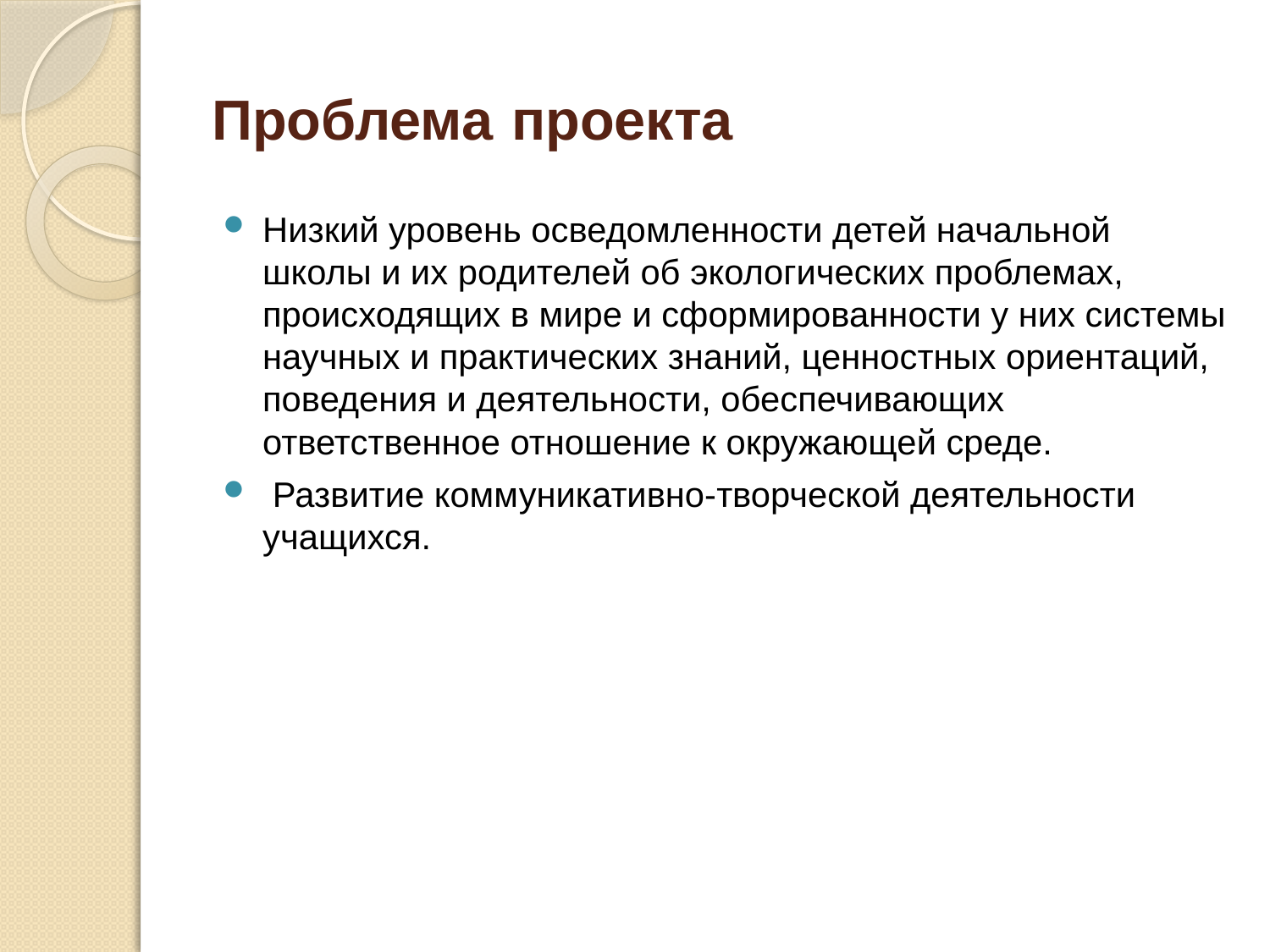

# Проблема проекта
Низкий уровень осведомленности детей начальной школы и их родителей об экологических проблемах, происходящих в мире и сформированности у них системы научных и практических знаний, ценностных ориентаций, поведения и деятельности, обеспечивающих ответственное отношение к окружающей среде.
 Развитие коммуникативно-творческой деятельности учащихся.